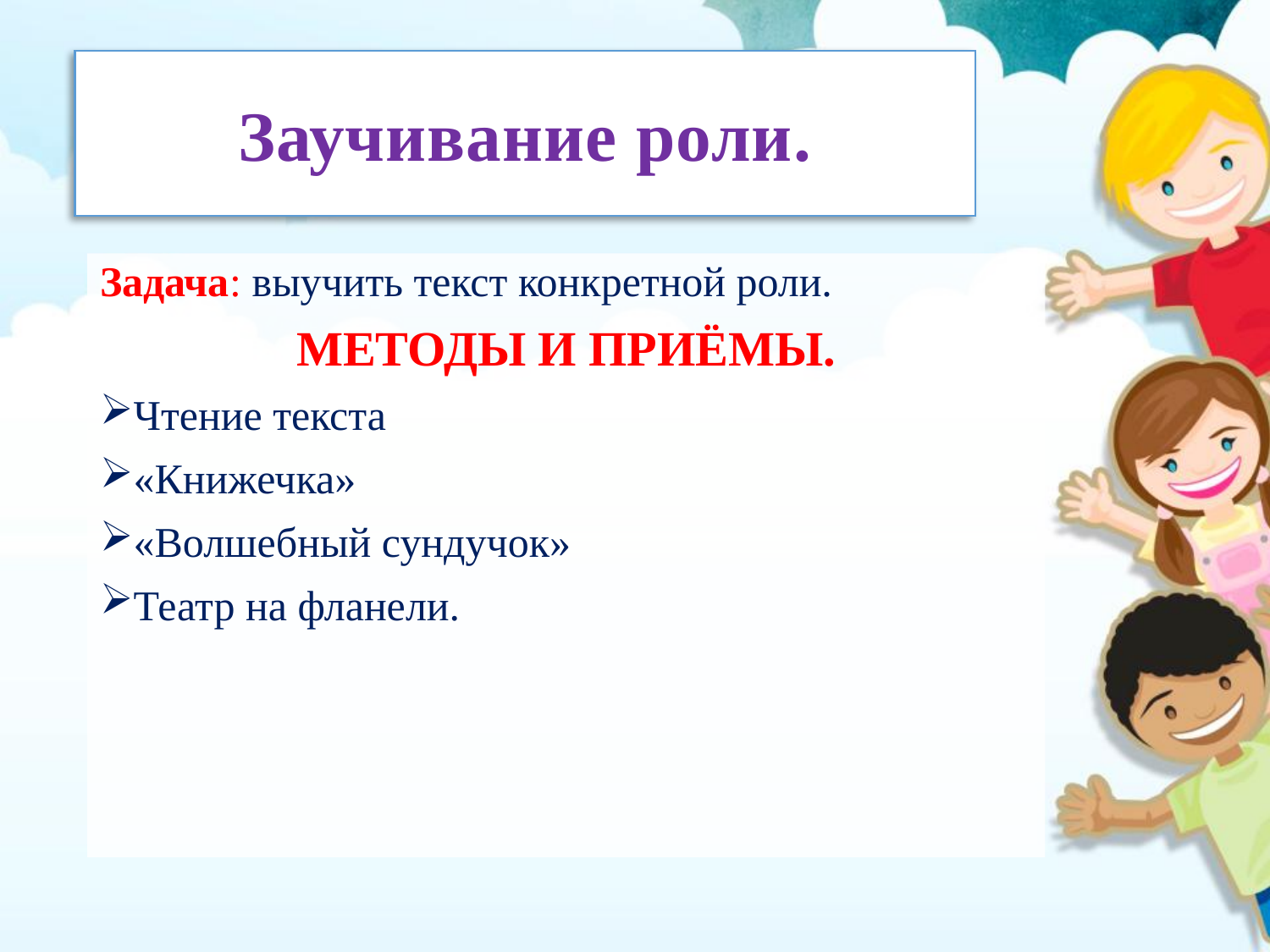

# Заучивание роли.
Задача: выучить текст конкретной роли.
МЕТОДЫ И ПРИЁМЫ.
Чтение текста
«Книжечка»
«Волшебный сундучок»
Театр на фланели.